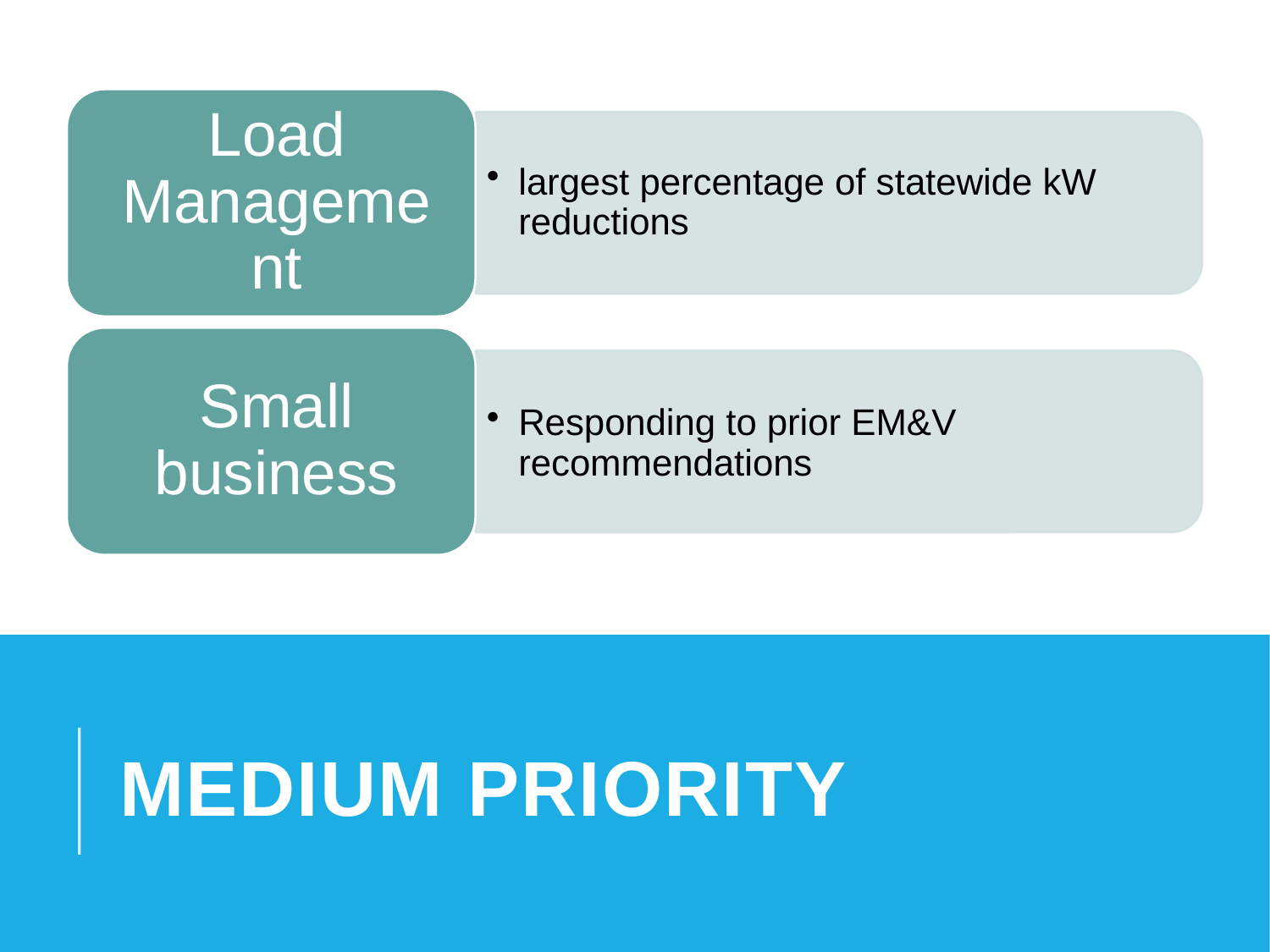

largest percentage of statewide kW reductions
Load Management

Responding to prior EM&V recommendations

Small business

# Medium Priority